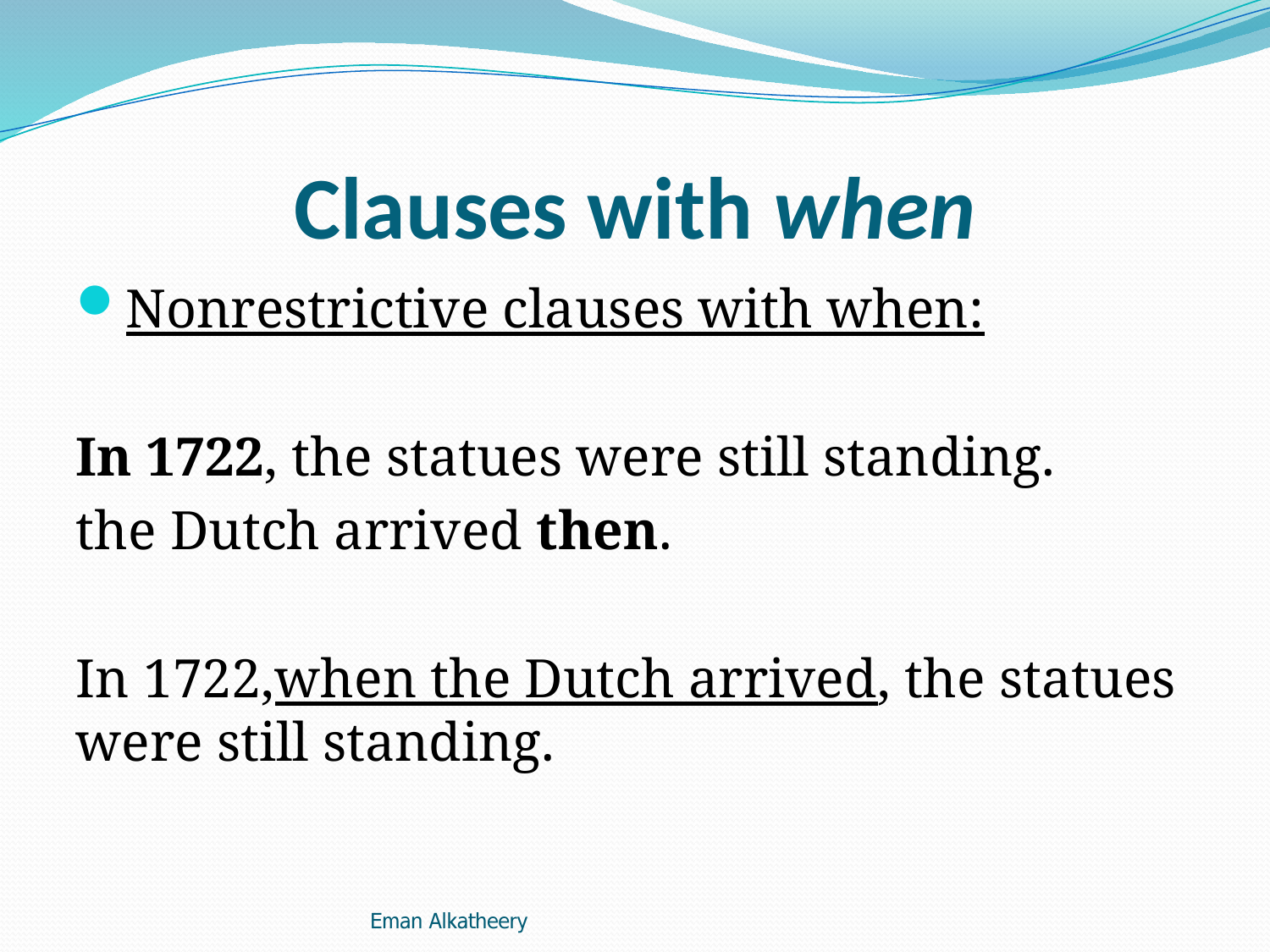

# Clauses with when
Nonrestrictive clauses with when:

In 1722, the statues were still standing.
the Dutch arrived then.

In 1722,when the Dutch arrived, the statues were still standing.

Eman Alkatheery